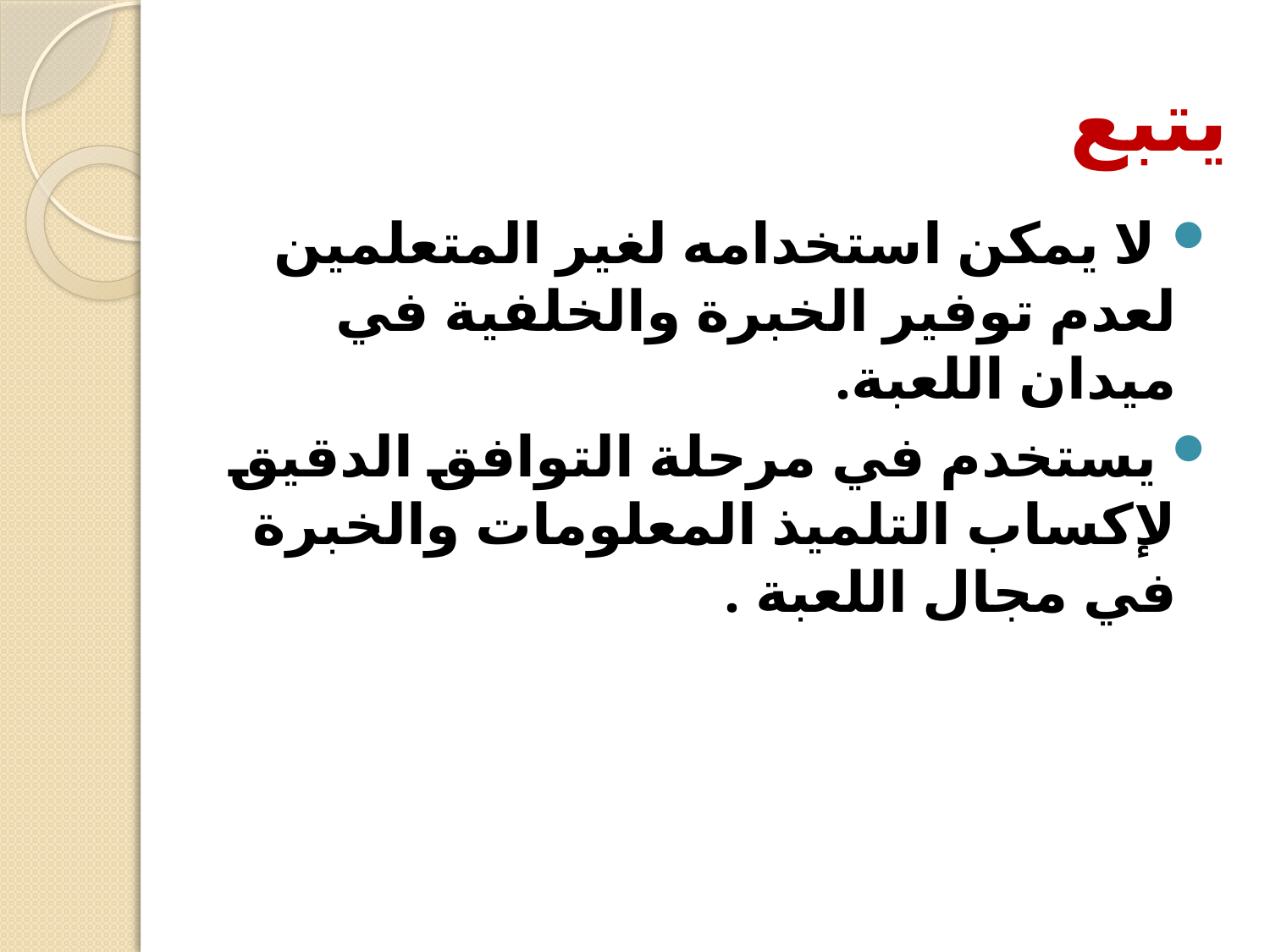

# يتبع
 لا يمكن استخدامه لغير المتعلمين لعدم توفير الخبرة والخلفية في ميدان اللعبة.
 يستخدم في مرحلة التوافق الدقيق لإكساب التلميذ المعلومات والخبرة في مجال اللعبة .